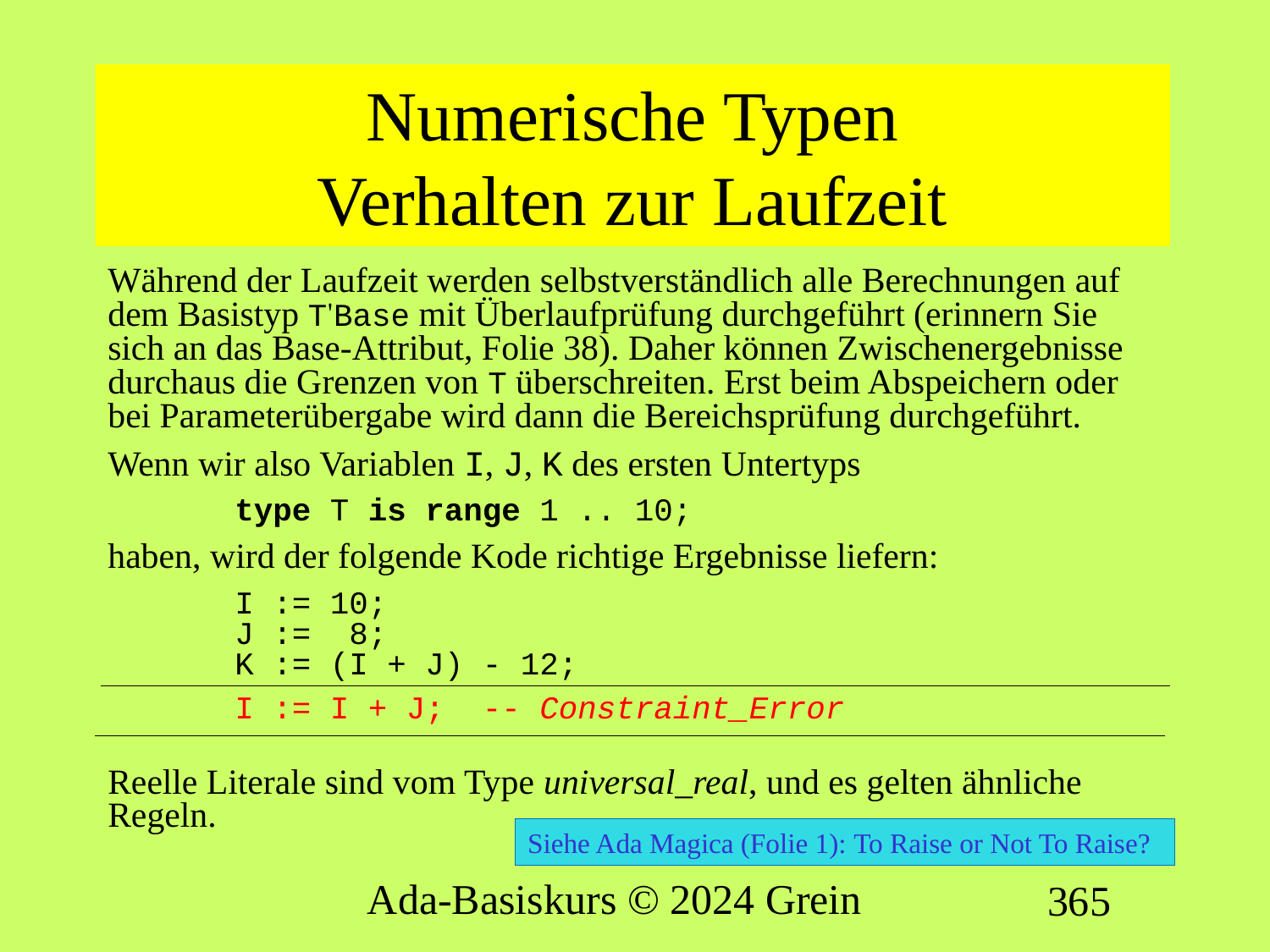

# Numerische Typen Verhalten zur Laufzeit
Während der Laufzeit werden selbstverständlich alle Berechnungen auf dem Basistyp T'Base mit Überlaufprüfung durchgeführt (erinnern Sie sich an das Base-Attribut, Folie 38). Daher können Zwischenergebnisse durchaus die Grenzen von T überschreiten. Erst beim Abspeichern oder bei Parameterübergabe wird dann die Bereichsprüfung durchgeführt.
Wenn wir also Variablen I, J, K des ersten Untertyps
	type T is range 1 .. 10;
haben, wird der folgende Kode richtige Ergebnisse liefern:
	I := 10;
	J :=  8;
	K := (I + J) - 12;
	I := I + J;  -- Constraint_Error

Reelle Literale sind vom Type universal_real, und es gelten ähnliche Regeln.
Siehe Ada Magica (Folie 1): To Raise or Not To Raise?
Ada-Basiskurs © 2024 Grein
365